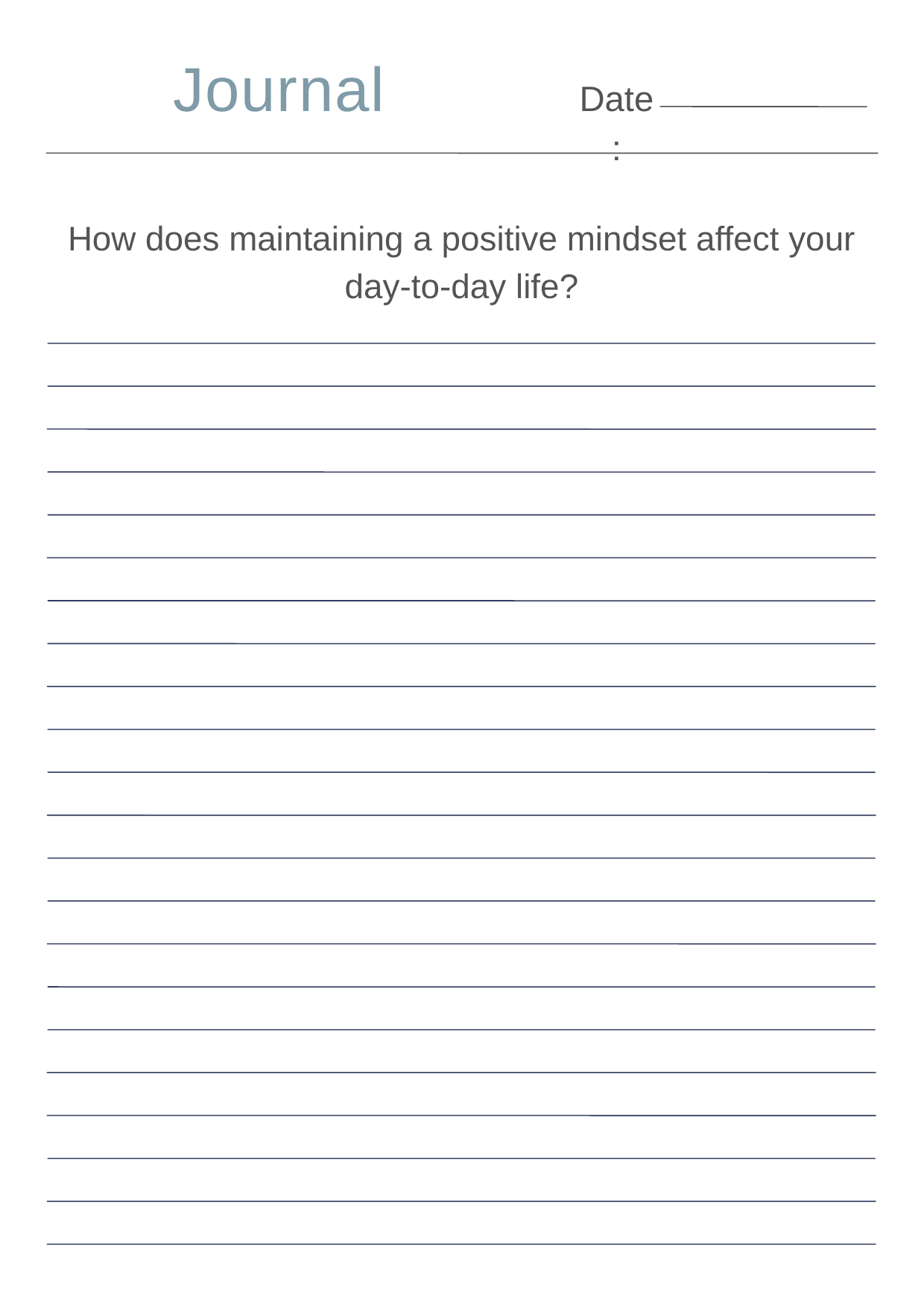

Journal
Date:

How does maintaining a positive mindset affect your day-to-day life?